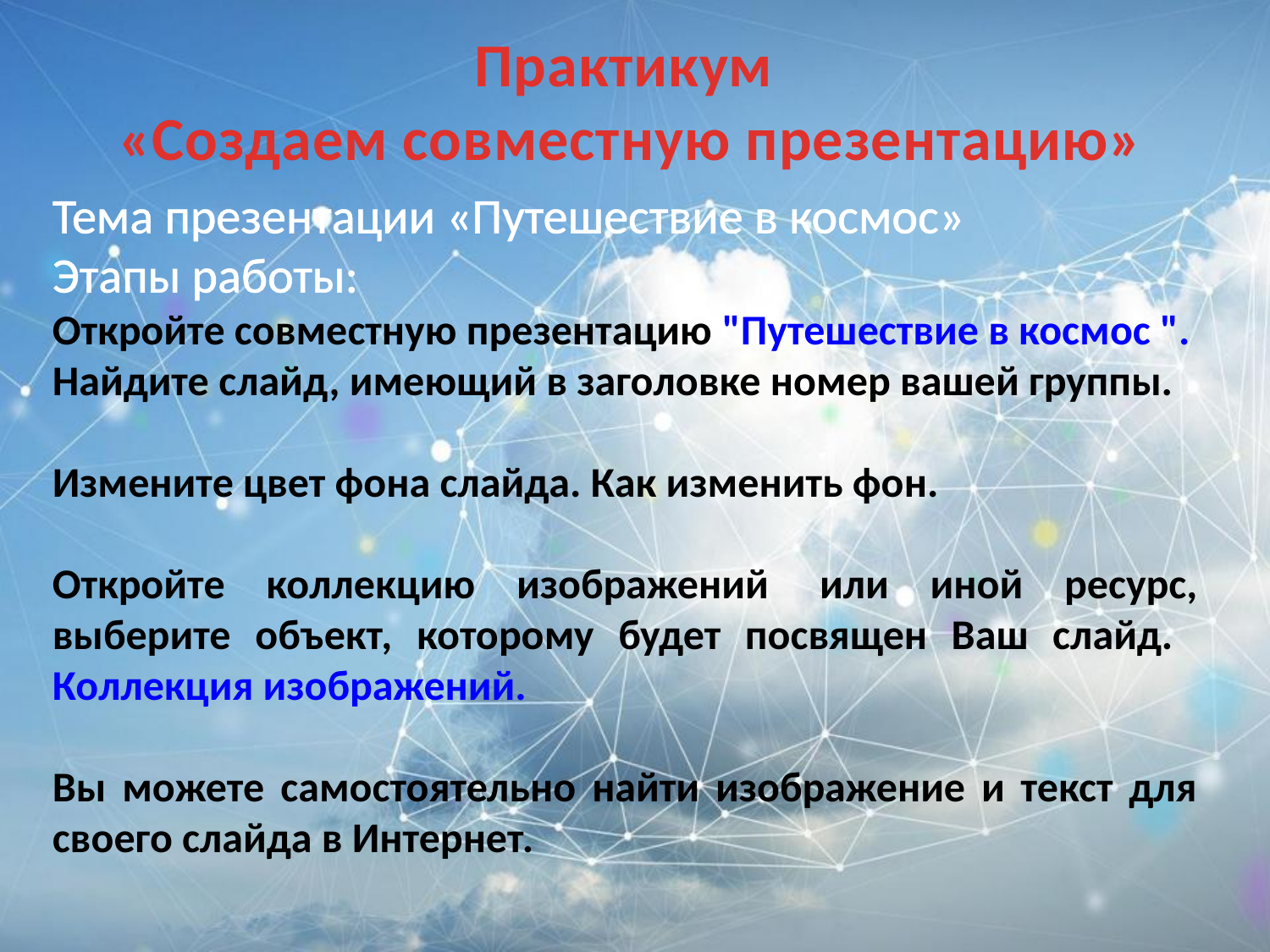

Практикум
«Создаем совместную презентацию»
Тема презентации «Путешествие в космос»
Этапы работы:
Откройте совместную презентацию "Путешествие в космос ".
Найдите слайд, имеющий в заголовке номер вашей группы.

Измените цвет фона слайда. Как изменить фон.

Откройте коллекцию изображений  или иной ресурс, выберите объект, которому будет посвящен Ваш слайд.  Коллекция изображений.

Вы можете самостоятельно найти изображение и текст для своего слайда в Интернет.